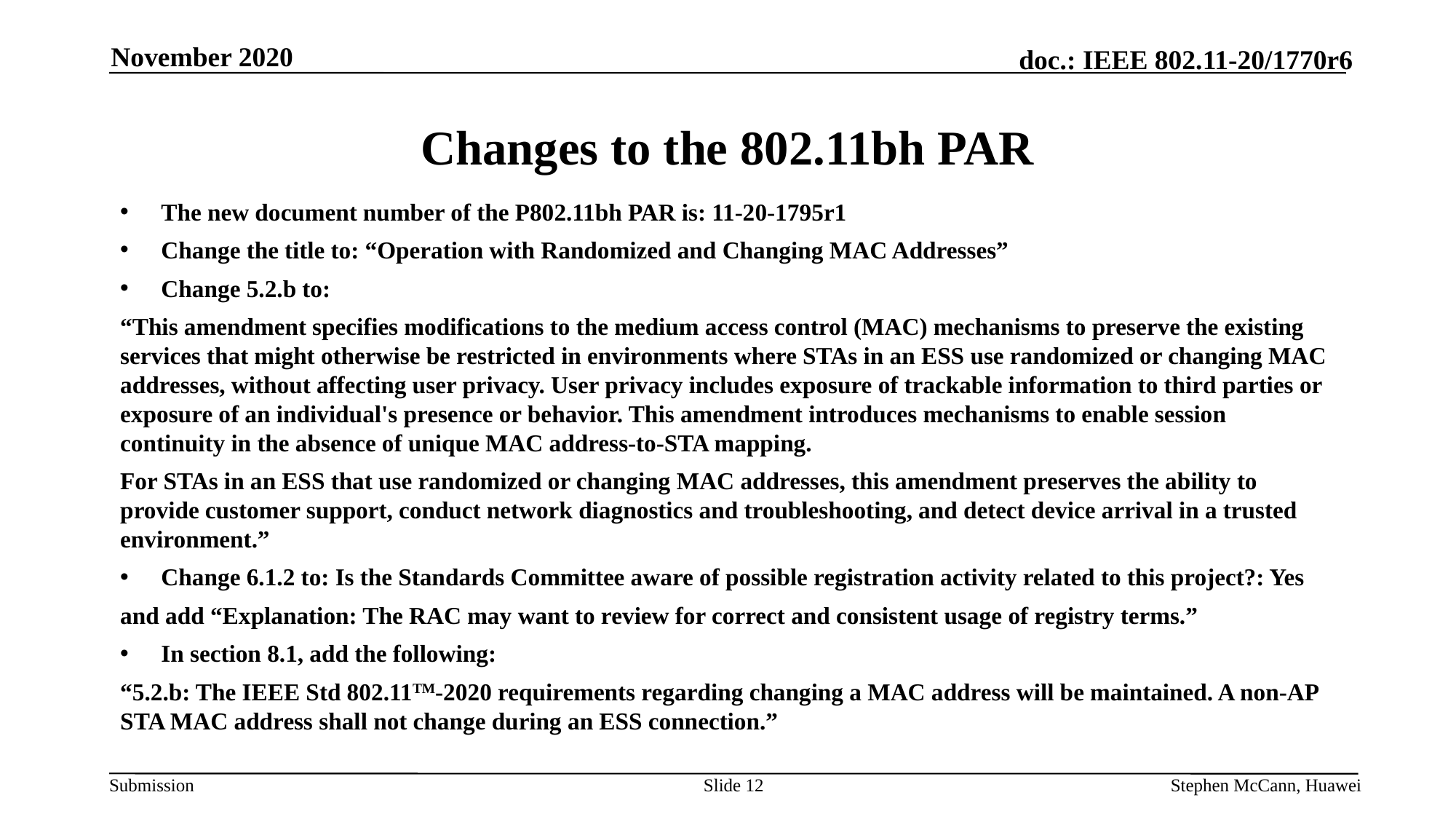

November 2020
# Changes to the 802.11bh PAR
The new document number of the P802.11bh PAR is: 11-20-1795r1
Change the title to: “Operation with Randomized and Changing MAC Addresses”
Change 5.2.b to:
“This amendment specifies modifications to the medium access control (MAC) mechanisms to preserve the existing services that might otherwise be restricted in environments where STAs in an ESS use randomized or changing MAC addresses, without affecting user privacy. User privacy includes exposure of trackable information to third parties or exposure of an individual's presence or behavior. This amendment introduces mechanisms to enable session continuity in the absence of unique MAC address-to-STA mapping.
For STAs in an ESS that use randomized or changing MAC addresses, this amendment preserves the ability to provide customer support, conduct network diagnostics and troubleshooting, and detect device arrival in a trusted environment.”
Change 6.1.2 to: Is the Standards Committee aware of possible registration activity related to this project?: Yes
and add “Explanation: The RAC may want to review for correct and consistent usage of registry terms.”
In section 8.1, add the following:
“5.2.b: The IEEE Std 802.11TM-2020 requirements regarding changing a MAC address will be maintained. A non-AP STA MAC address shall not change during an ESS connection.”

Slide 12
Stephen McCann, Huawei